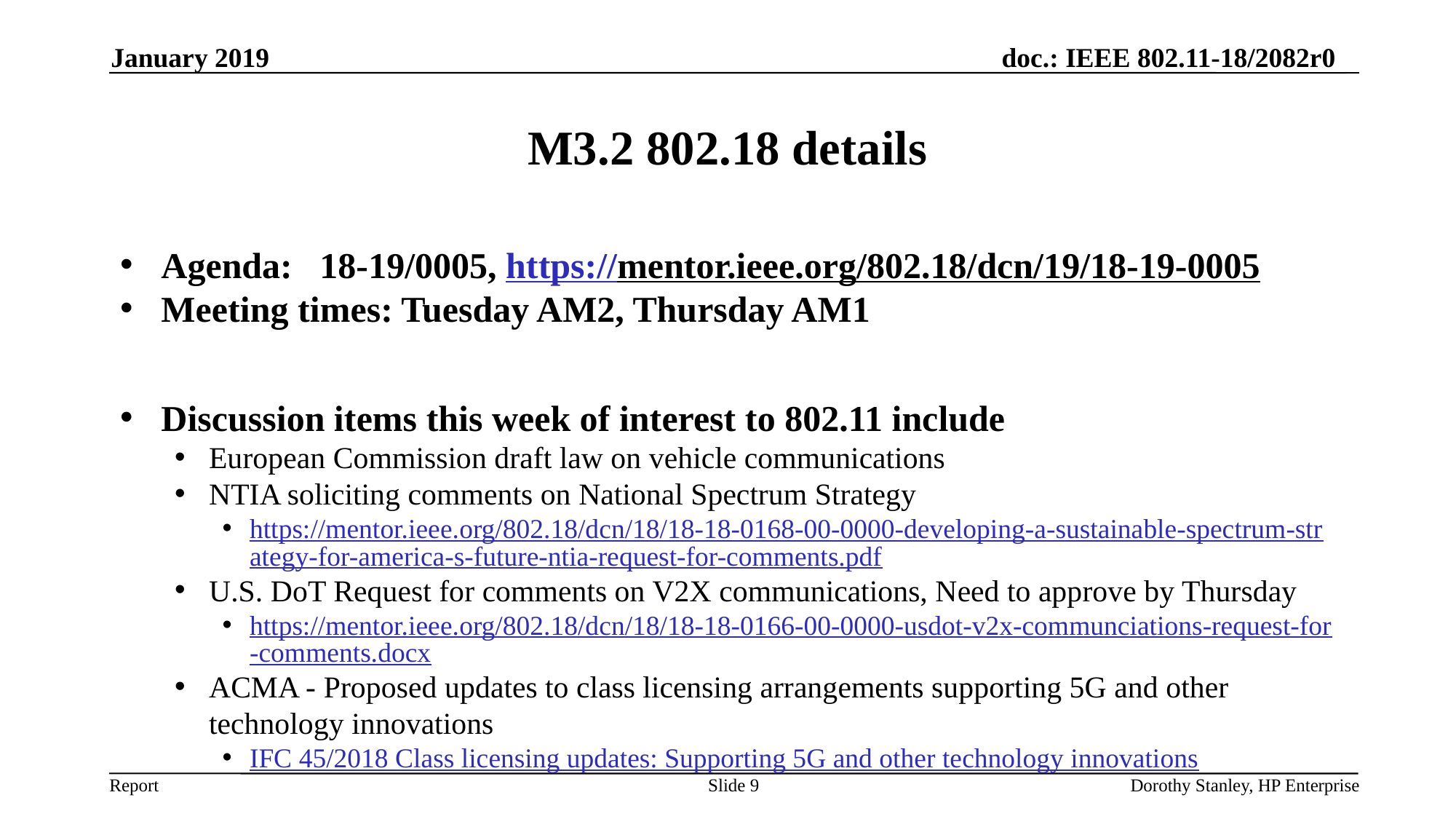

January 2019
# M3.2 802.18 details
Agenda:   18-19/0005, https://mentor.ieee.org/802.18/dcn/19/18-19-0005
Meeting times: Tuesday AM2, Thursday AM1

Discussion items this week of interest to 802.11 include
European Commission draft law on vehicle communications
NTIA soliciting comments on National Spectrum Strategy
https://mentor.ieee.org/802.18/dcn/18/18-18-0168-00-0000-developing-a-sustainable-spectrum-strategy-for-america-s-future-ntia-request-for-comments.pdf
U.S. DoT Request for comments on V2X communications, Need to approve by Thursday
https://mentor.ieee.org/802.18/dcn/18/18-18-0166-00-0000-usdot-v2x-communciations-request-for-comments.docx
ACMA - Proposed updates to class licensing arrangements supporting 5G and other technology innovations
IFC 45/2018 Class licensing updates: Supporting 5G and other technology innovations
Slide 9
Dorothy Stanley, HP Enterprise